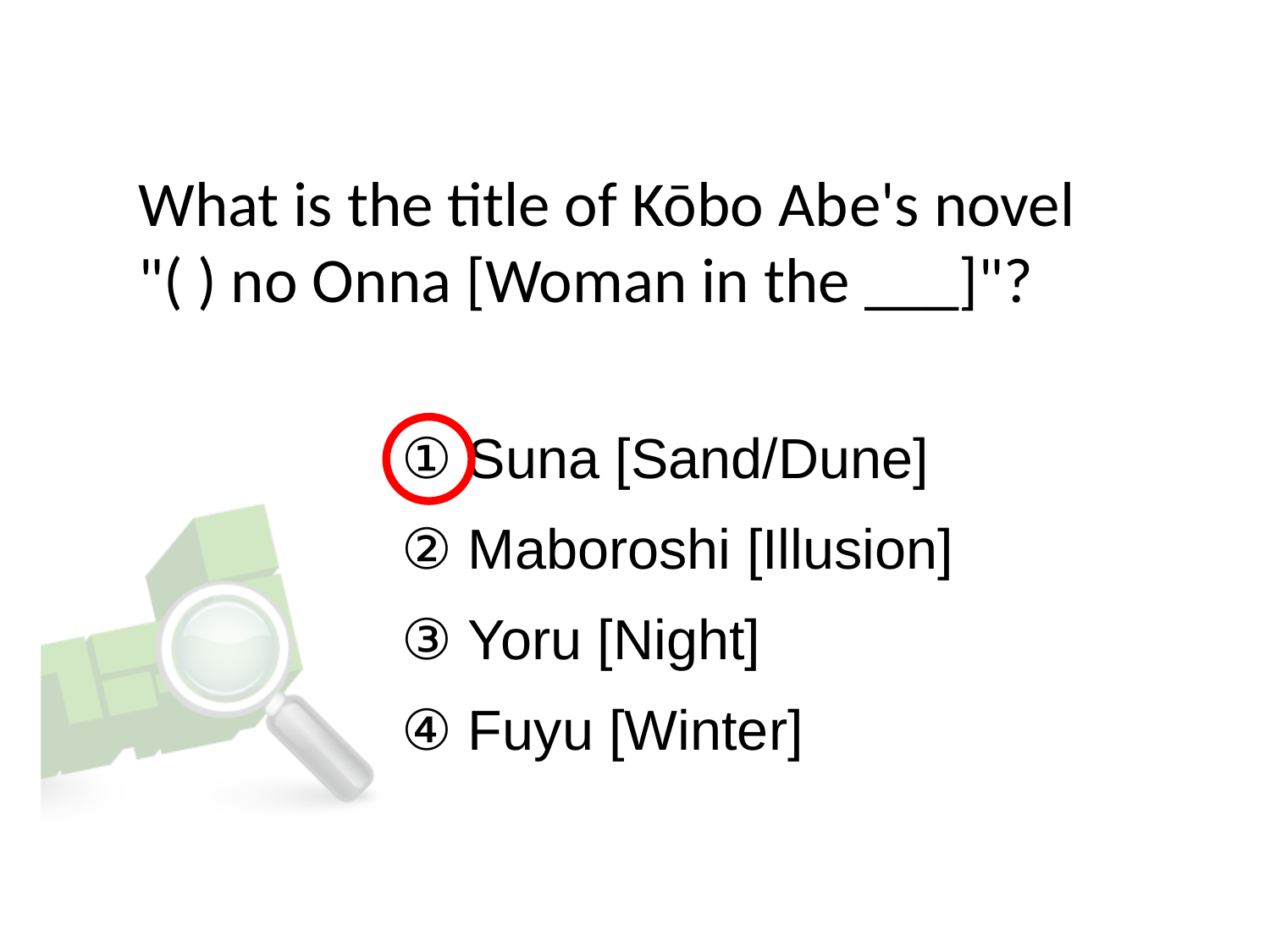

# What is the title of Kōbo Abe's novel "( ) no Onna [Woman in the ___]"?
① Suna [Sand/Dune]
② Maboroshi [Illusion]
③ Yoru [Night]
④ Fuyu [Winter]